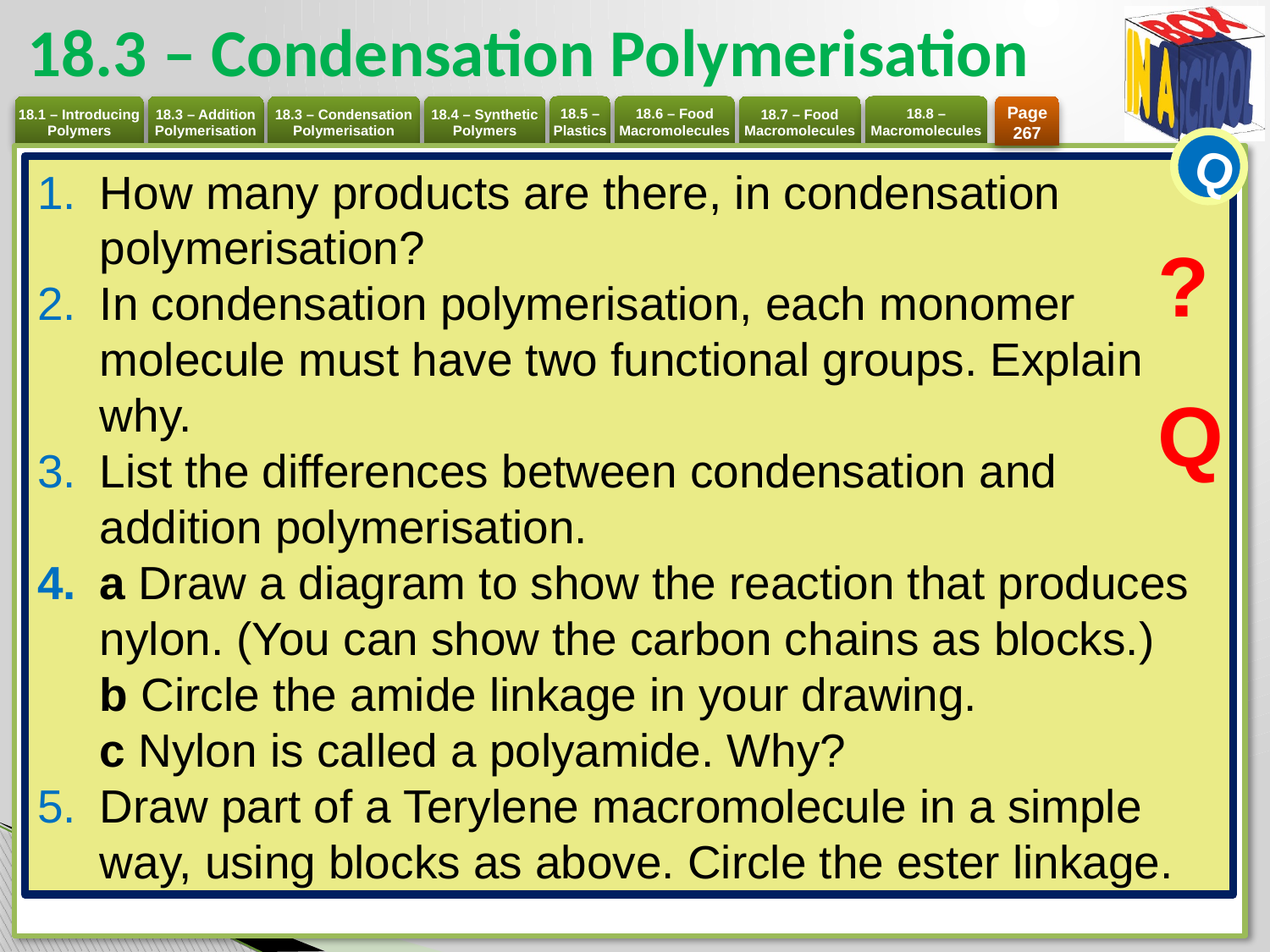

# 18.3 – Condensation Polymerisation
Page 267
Q
How many products are there, in condensation polymerisation?
In condensation polymerisation, each monomer molecule must have two functional groups. Explain why.
List the differences between condensation and addition polymerisation.
a Draw a diagram to show the reaction that produces nylon. (You can show the carbon chains as blocks.)
b Circle the amide linkage in your drawing.
c Nylon is called a polyamide. Why?
Draw part of a Terylene macromolecule in a simple way, using blocks as above. Circle the ester linkage.
?
Q